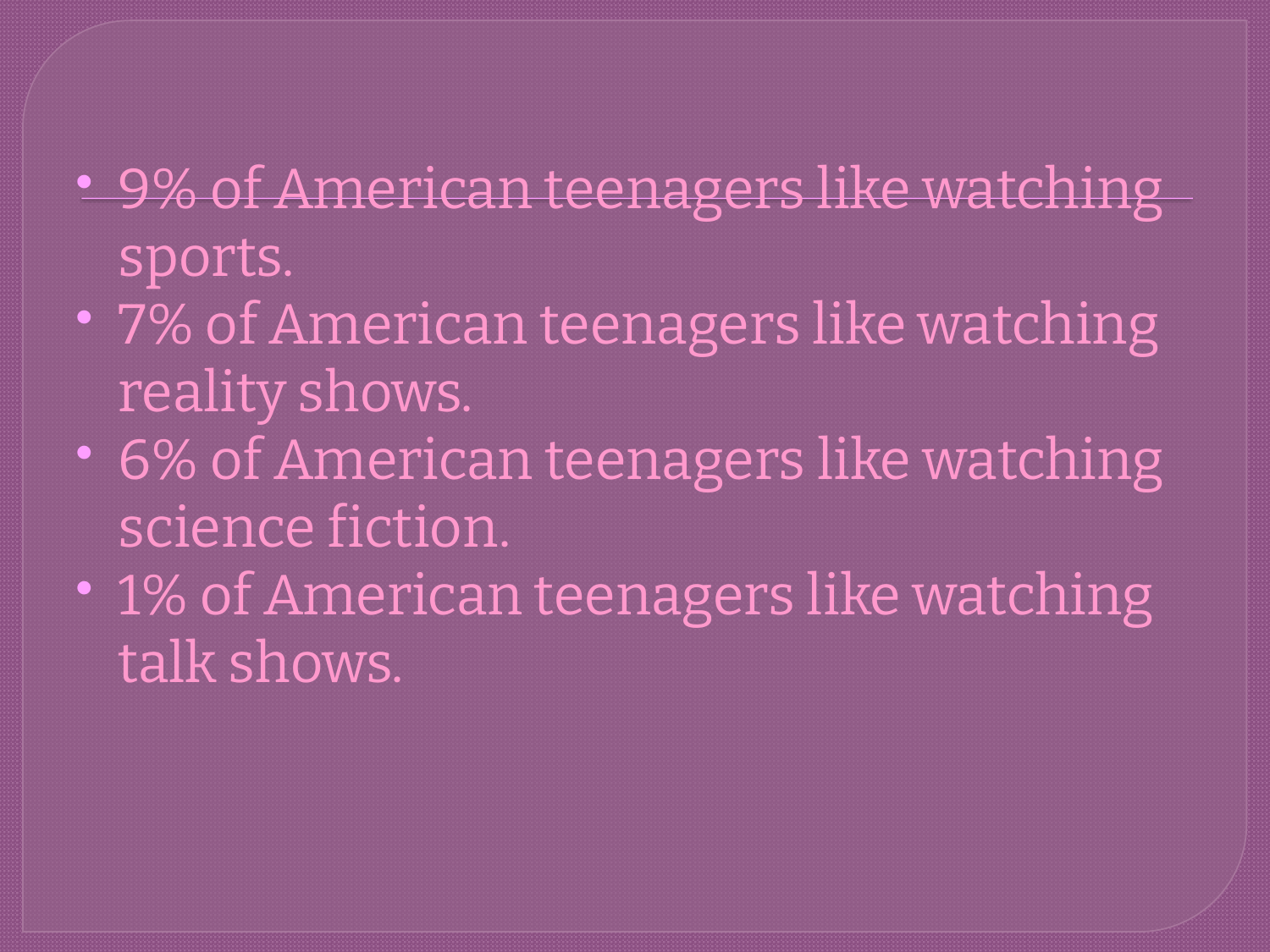

9% of American teenagers like watching sports.
7% of American teenagers like watching reality shows.
6% of American teenagers like watching science fiction.
1% of American teenagers like watching talk shows.